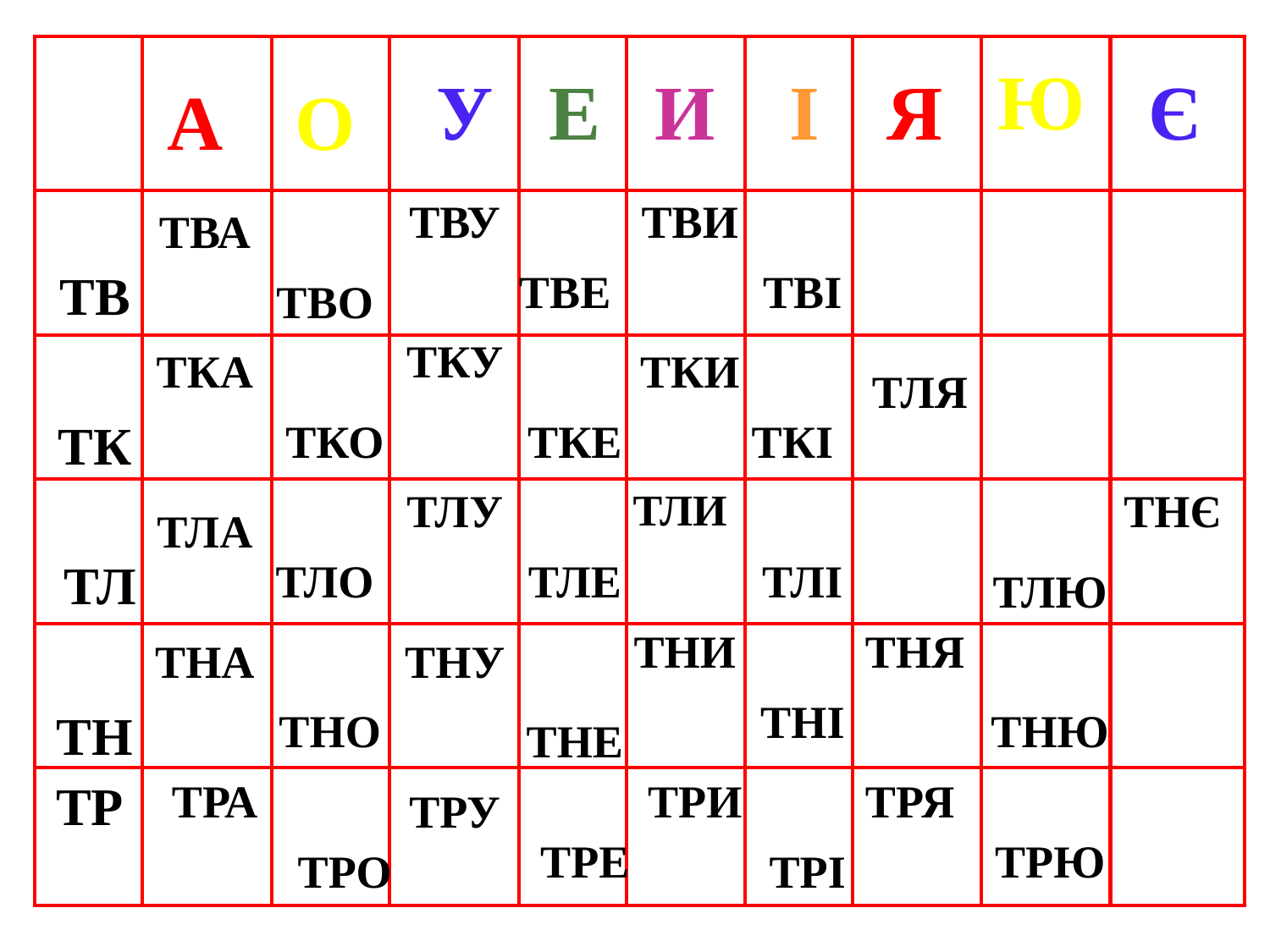

|  |  |  |  |  |  |  |  |  |  |
| --- | --- | --- | --- | --- | --- | --- | --- | --- | --- |
|  |  |  |  |  |  |  |  |  |  |
|  |  |  |  |  |  |  |  |  |  |
|  |  |  |  |  |  |  |  |  |  |
|  |  |  |  |  |  |  |  |  |  |
|  |  |  |  |  |  |  |  |  |  |
Ю
У
Е
И
І
Я
Є
А
О
ТВУ
ТВИ
ТВА
ТВ
ТВЕ
ТВІ
ТВО
ТКУ
ТКА
ТКИ
ТЛЯ
ТК
ТКО
ТКЕ
ТКІ
ТЛУ
ТЛИ
ТНЄ
ТЛА
ТЛ
ТЛО
ТЛІ
ТЛЕ
ТЛЮ
ТНИ
ТНЯ
ТНА
ТНУ
ТНІ
ТН
ТНО
ТНЮ
ТНЕ
ТР
ТРА
ТРИ
ТРЯ
ТРУ
ТРЕ
ТРЮ
ТРО
ТРІ